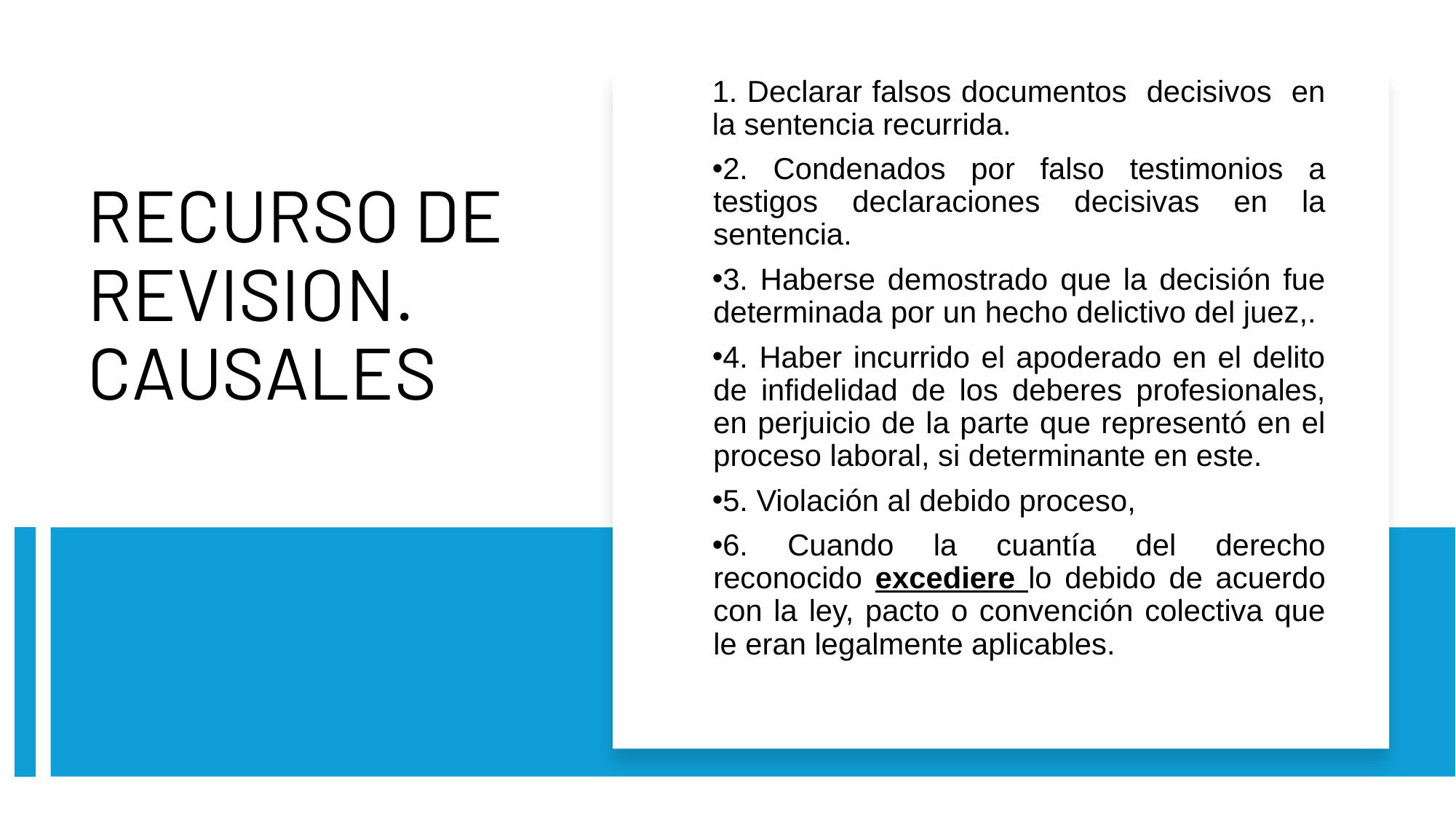

1. Declarar falsos documentos  decisivos  en la sentencia recurrida.
2. Condenados por falso testimonios a testigos declaraciones decisivas en la sentencia.
3. Haberse demostrado que la decisión fue determinada por un hecho delictivo del juez,.
4. Haber incurrido el apoderado en el delito de infidelidad de los deberes profesionales, en perjuicio de la parte que representó en el proceso laboral, si determinante en este.
5. Violación al debido proceso,
6. Cuando la cuantía del derecho reconocido excediere lo debido de acuerdo con la ley, pacto o convención colectiva que le eran legalmente aplicables.

# RECURSO DE REVISION. CAUSALES